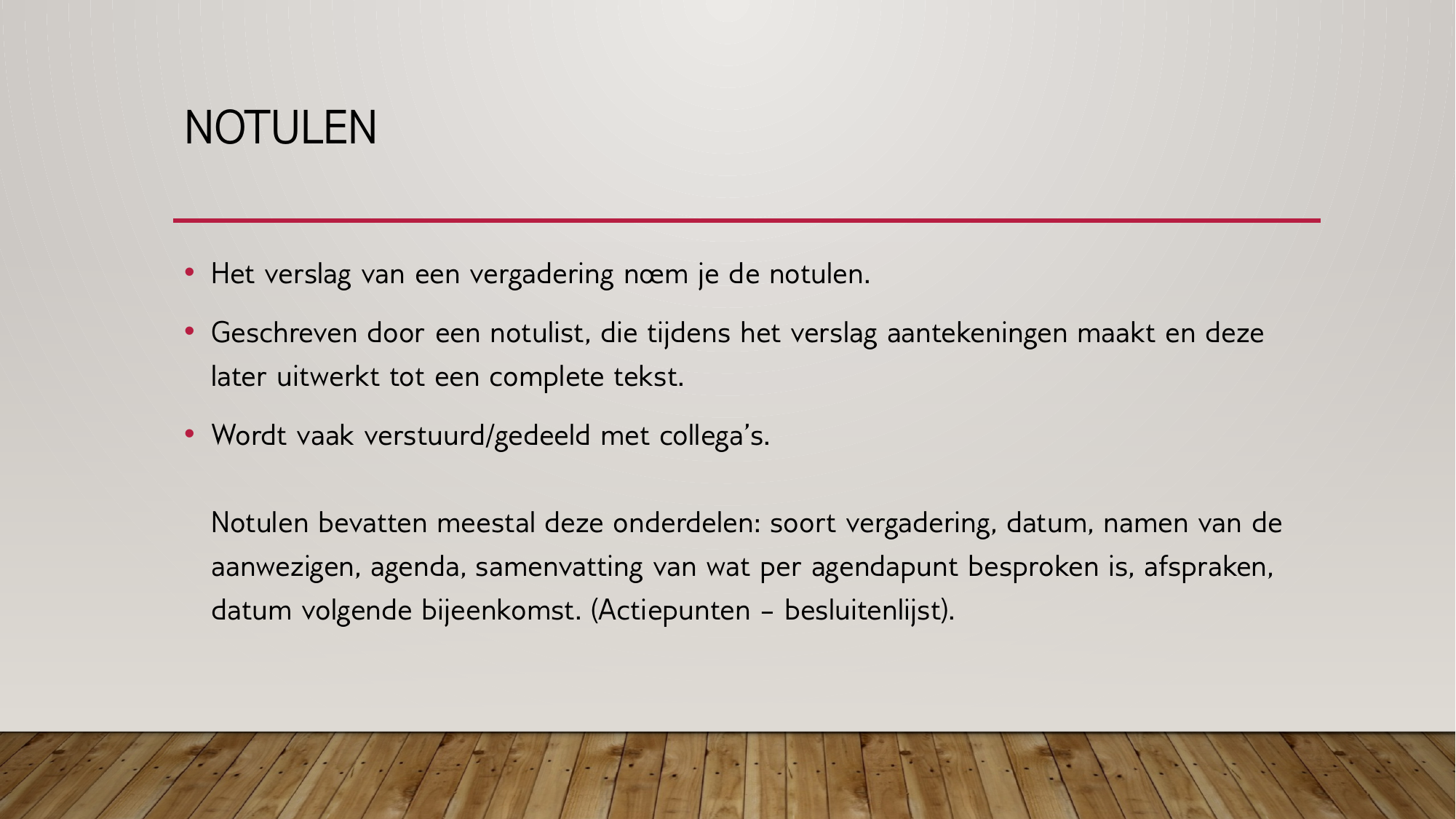

# Notulen
Het verslag van een vergadering noem je de notulen.
Geschreven door een notulist, die tijdens het verslag aantekeningen maakt en deze later uitwerkt tot een complete tekst.
Wordt vaak verstuurd/gedeeld met collega’s.
Notulen bevatten meestal deze onderdelen: soort vergadering, datum, namen van de aanwezigen, agenda, samenvatting van wat per agendapunt besproken is, afspraken, datum volgende bijeenkomst. (Actiepunten – besluitenlijst).